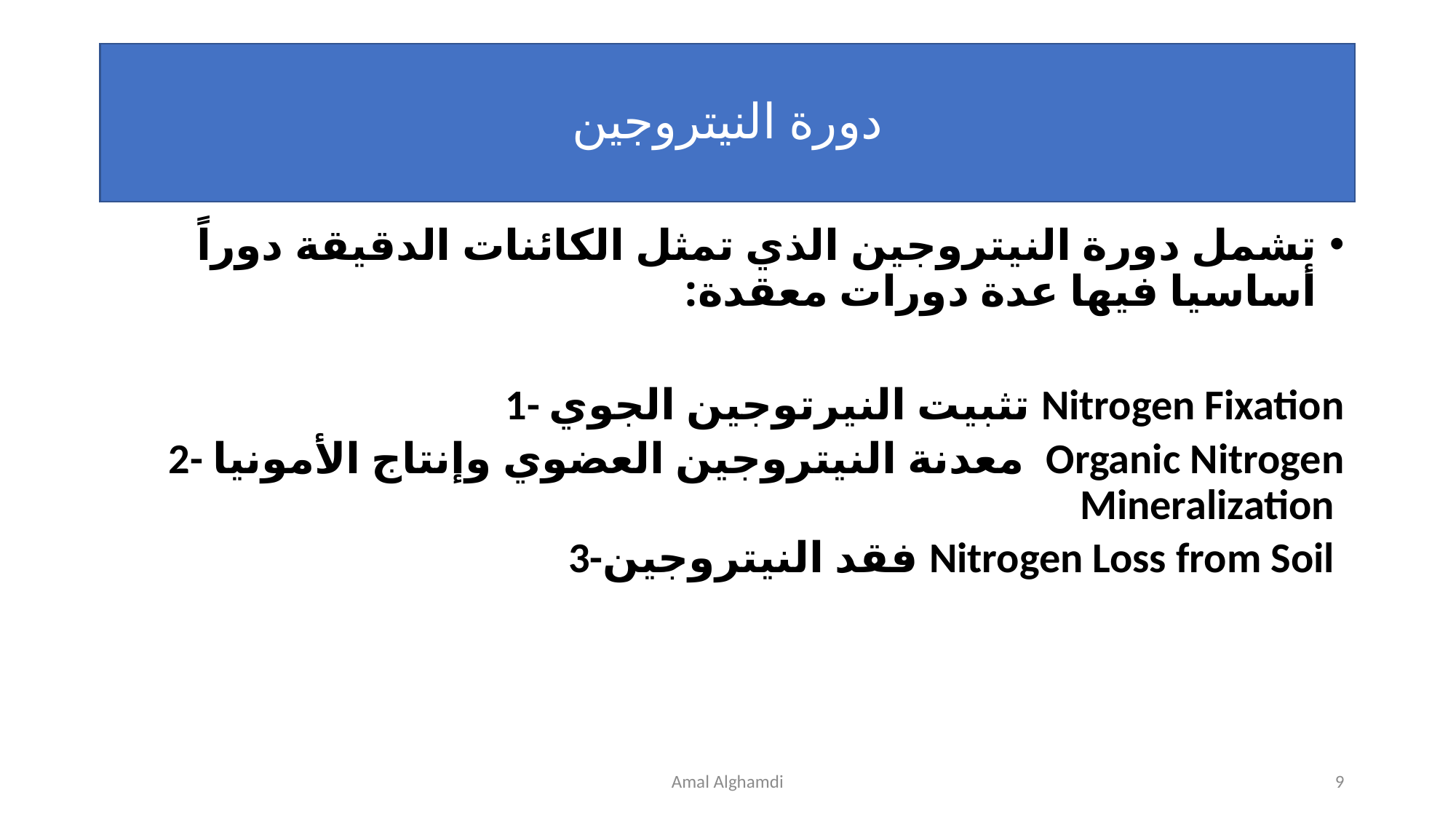

# دورة النيتروجين
تشمل دورة النيتروجين الذي تمثل الكائنات الدقيقة دوراً أساسيا فيها عدة دورات معقدة:

1- تثبيت النيرتوجين الجوي Nitrogen Fixation
2- معدنة النيتروجين العضوي وإنتاج الأمونيا  Organic Nitrogen Mineralization
3-فقد النيتروجين Nitrogen Loss from Soil
Amal Alghamdi
9